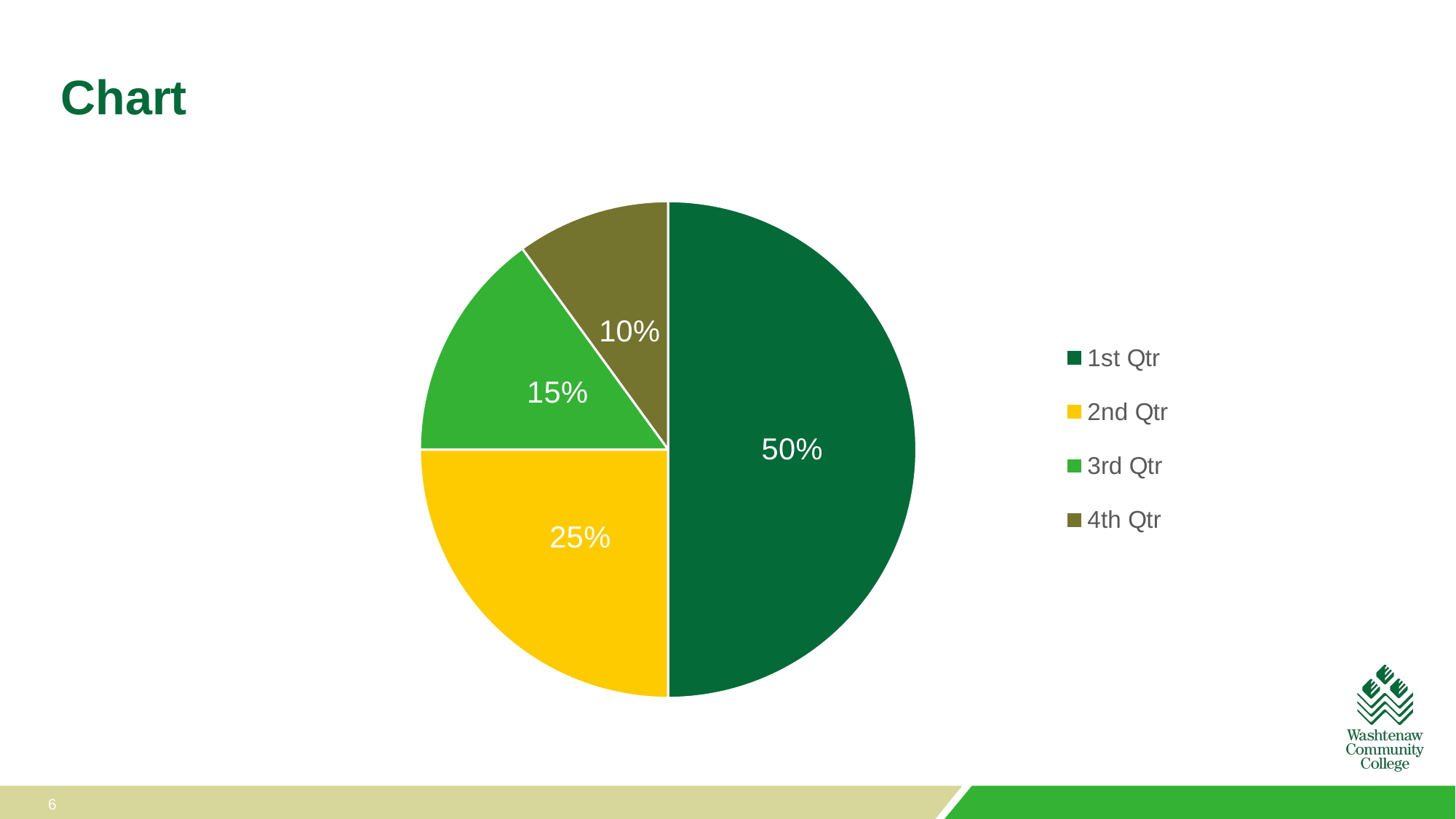

# Chart

### Chart

| Category | Sales |
|---|---|
| 1st Qtr | 0.5 |
| 2nd Qtr | 0.25 |
| 3rd Qtr | 0.15 |
| 4th Qtr | 0.1 |